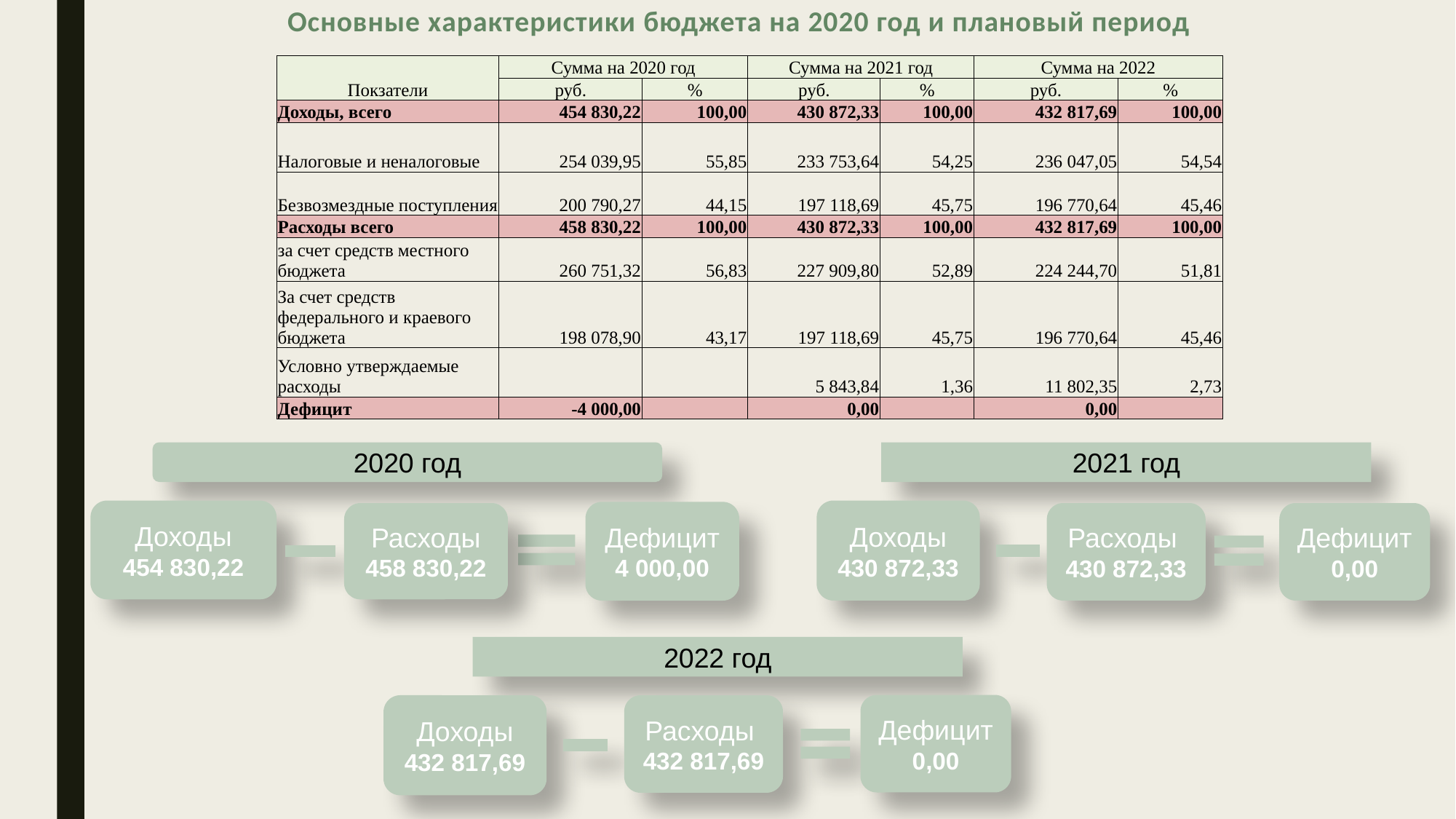

# Основные характеристики бюджета на 2020 год и плановый период
| Покзатели | Сумма на 2020 год |  | Сумма на 2021 год |  | Сумма на 2022 |  |
| --- | --- | --- | --- | --- | --- | --- |
|  | руб. | % | руб. | % | руб. | % |
| Доходы, всего | 454 830,22 | 100,00 | 430 872,33 | 100,00 | 432 817,69 | 100,00 |
| Налоговые и неналоговые | 254 039,95 | 55,85 | 233 753,64 | 54,25 | 236 047,05 | 54,54 |
| Безвозмездные поступления | 200 790,27 | 44,15 | 197 118,69 | 45,75 | 196 770,64 | 45,46 |
| Расходы всего | 458 830,22 | 100,00 | 430 872,33 | 100,00 | 432 817,69 | 100,00 |
| за счет средств местного бюджета | 260 751,32 | 56,83 | 227 909,80 | 52,89 | 224 244,70 | 51,81 |
| За счет средств федерального и краевого бюджета | 198 078,90 | 43,17 | 197 118,69 | 45,75 | 196 770,64 | 45,46 |
| Условно утверждаемые расходы |  |  | 5 843,84 | 1,36 | 11 802,35 | 2,73 |
| Дефицит | -4 000,00 |  | 0,00 |  | 0,00 |  |
2021 год
2020 год
Доходы
430 872,33
Доходы
454 830,22
Дефицит
4 000,00
Расходы
458 830,22
Расходы
430 872,33
Дефицит
0,00

2022 год
Дефицит
0,00
Доходы
432 817,69
Расходы
432 817,69